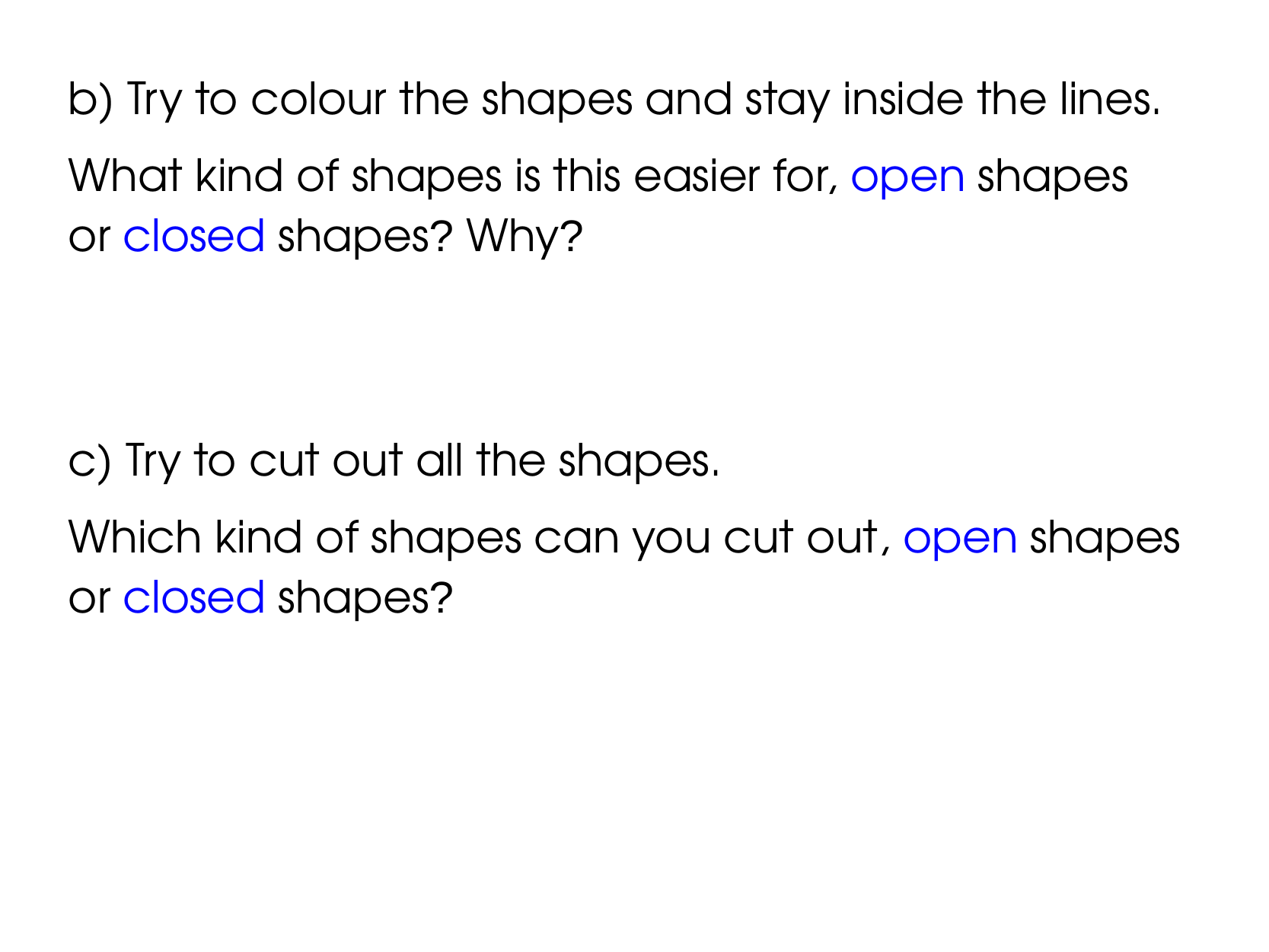

b) Try to colour the shapes and stay inside the lines.
What kind of shapes is this easier for, open shapes
or closed shapes? Why?
c) Try to cut out all the shapes.
Which kind of shapes can you cut out, open shapes
or closed shapes?